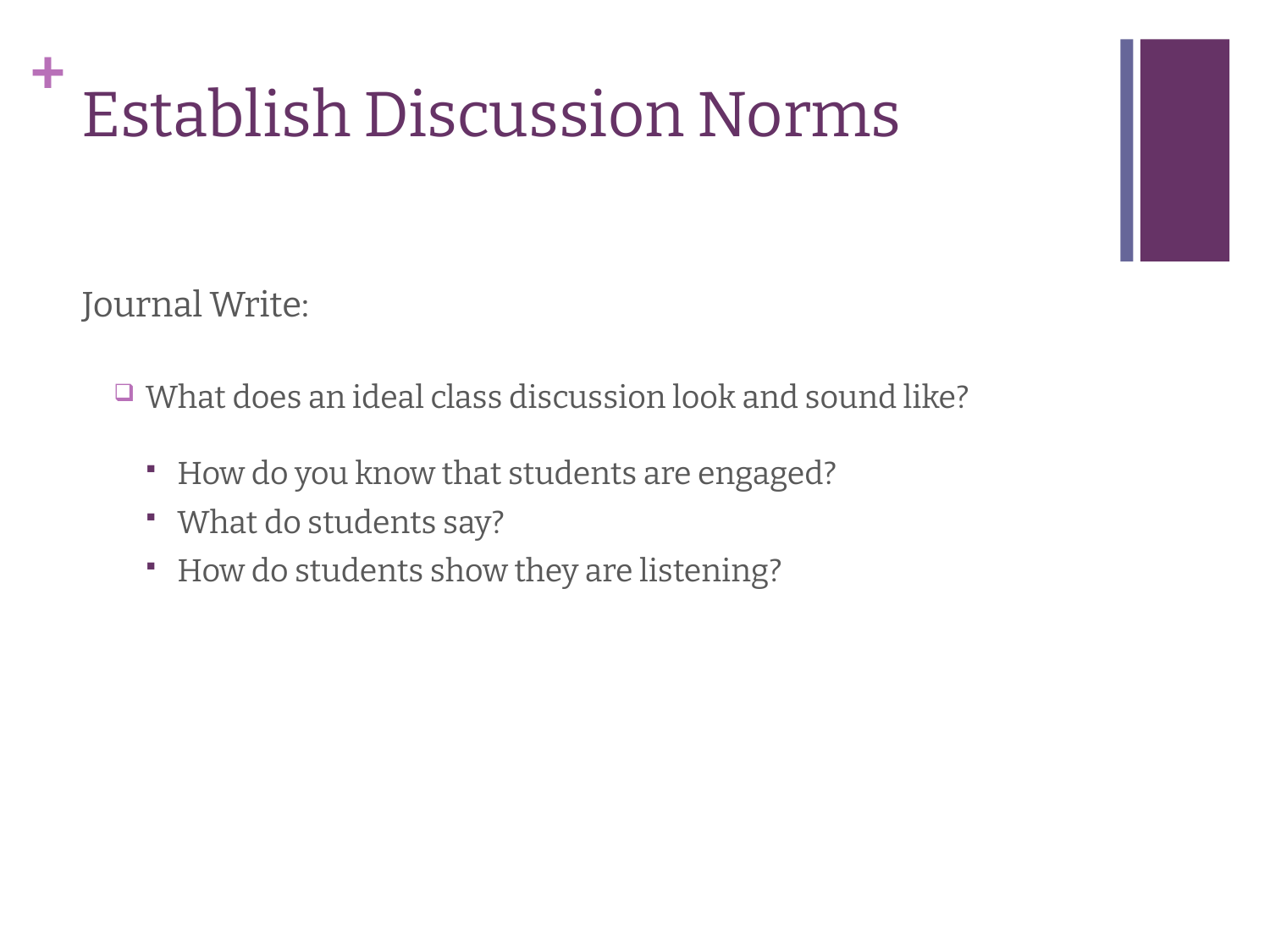

# Establish Discussion Norms
Journal Write:

What does an ideal class discussion look and sound like?

How do you know that students are engaged?
What do students say?
How do students show they are listening?